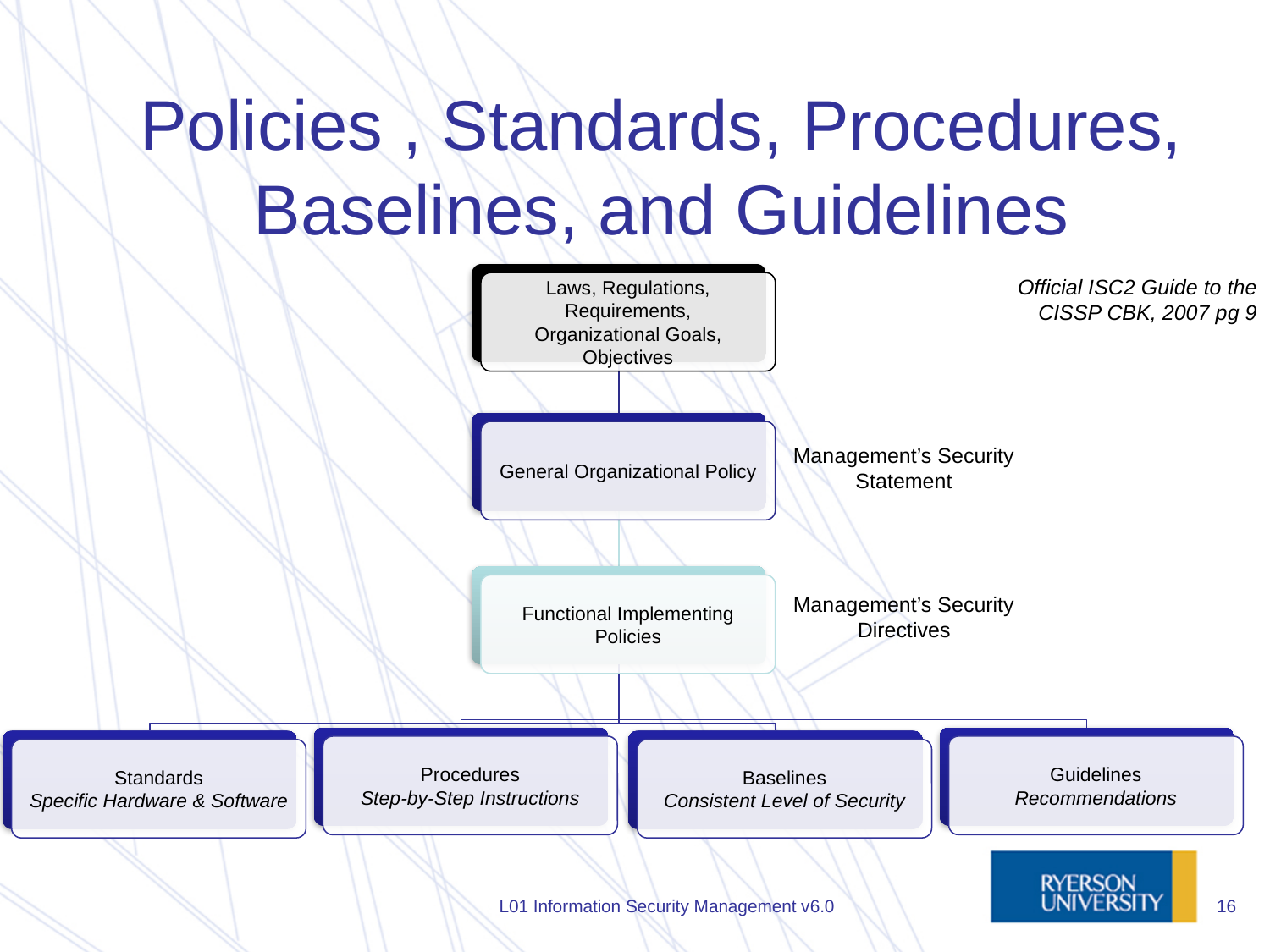

# Policies , Standards, Procedures, Baselines, and Guidelines
Laws, Regulations, Requirements,
Organizational Goals, Objectives
General Organizational Policy
Functional Implementing Policies
Standards
Specific Hardware & Software
Procedures
Step-by-Step Instructions
Baselines
Consistent Level of Security
Guidelines
Recommendations
Official ISC2 Guide to the CISSP CBK, 2007 pg 9

Management’s Security Statement
Management’s Security Directives
L01 Information Security Management v6.0
16